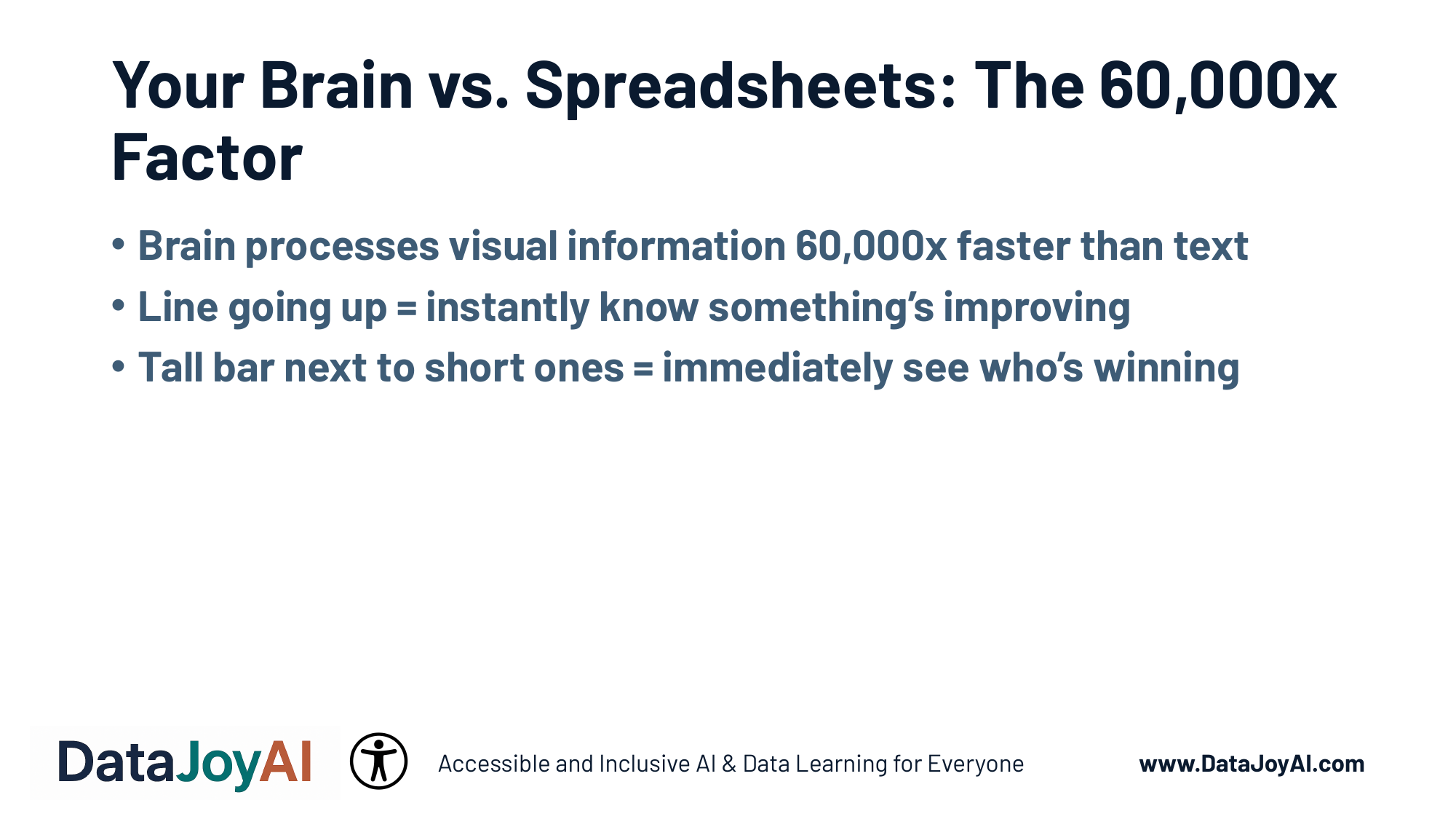

# Your Brain vs. Spreadsheets: The 60,000x Factor
Brain processes visual information 60,000x faster than text
Line going up = instantly know something’s improving
Tall bar next to short ones = immediately see who’s winning